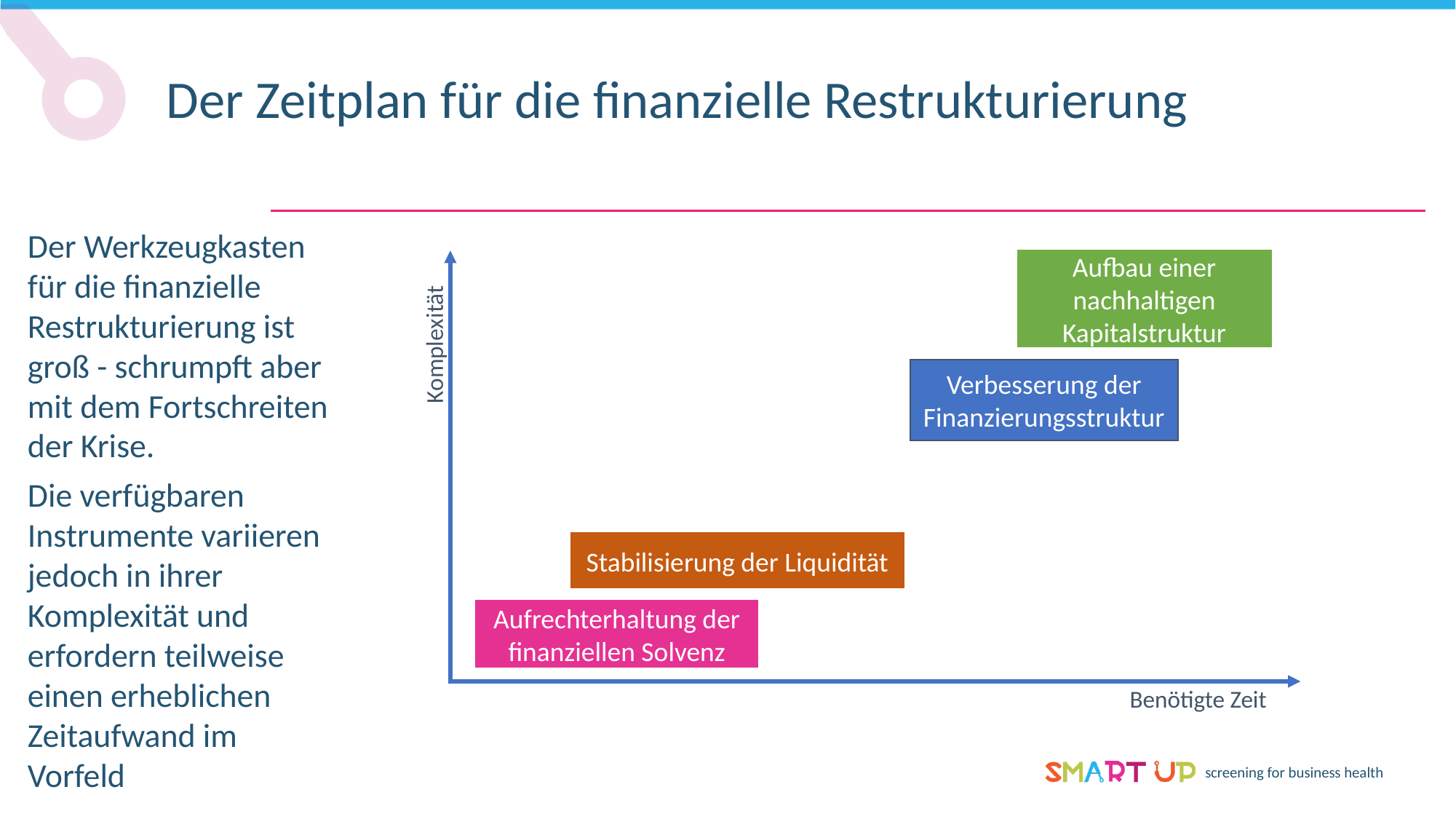

Der Zeitplan für die finanzielle Restrukturierung
Der Werkzeugkasten für die finanzielle Restrukturierung ist groß - schrumpft aber mit dem Fortschreiten der Krise.
Die verfügbaren Instrumente variieren jedoch in ihrer Komplexität und erfordern teilweise einen erheblichen Zeitaufwand im Vorfeld

Aufbau einer nachhaltigen Kapitalstruktur
Verbesserung der Finanzierungsstruktur
Komplexität
Stabilisierung der Liquidität
Aufrechterhaltung der finanziellen Solvenz
Benötigte Zeit